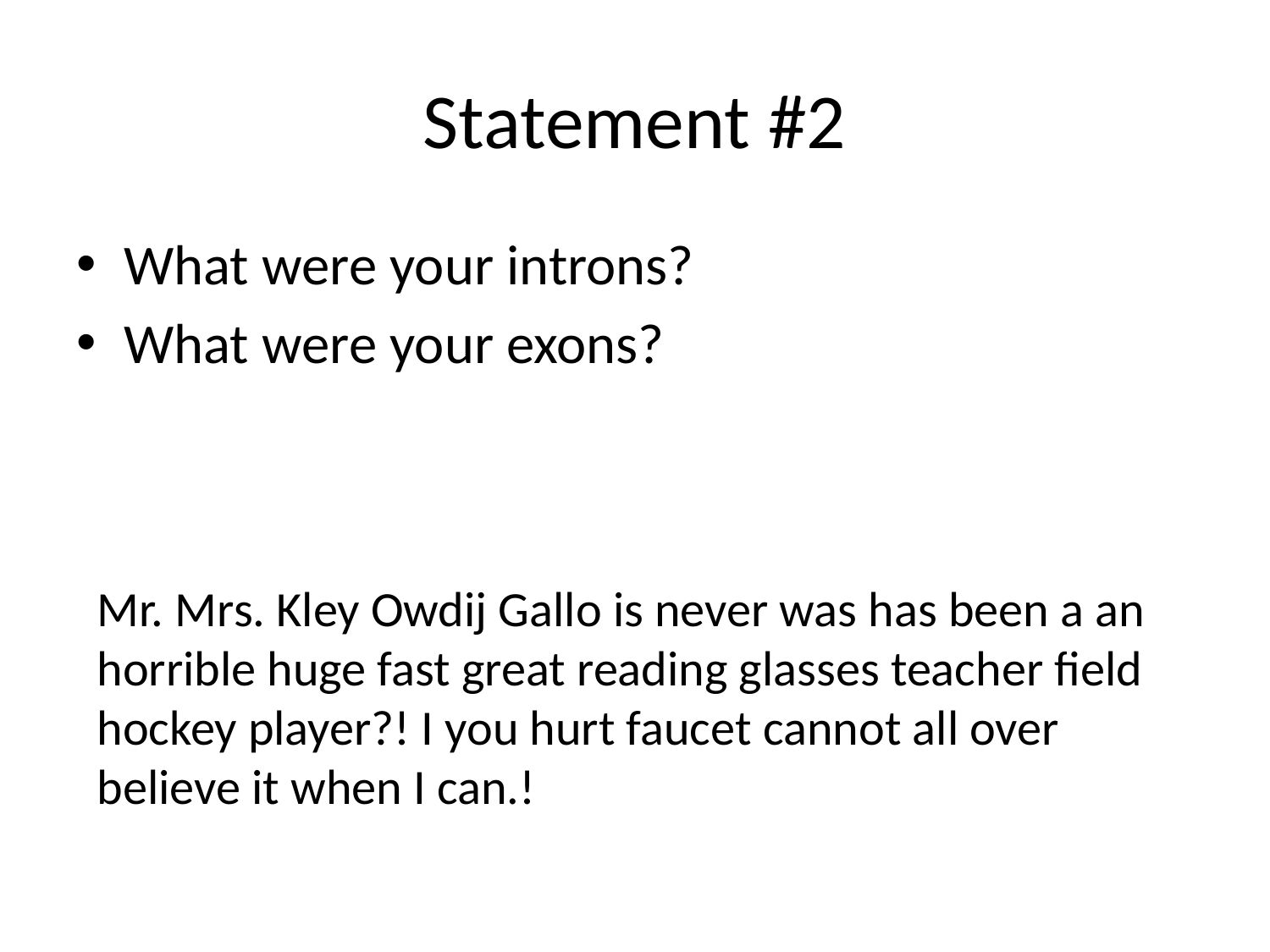

# Statement #2
What were your introns?
What were your exons?
Mr. Mrs. Kley Owdij Gallo is never was has been a an horrible huge fast great reading glasses teacher field hockey player?! I you hurt faucet cannot all over believe it when I can.!